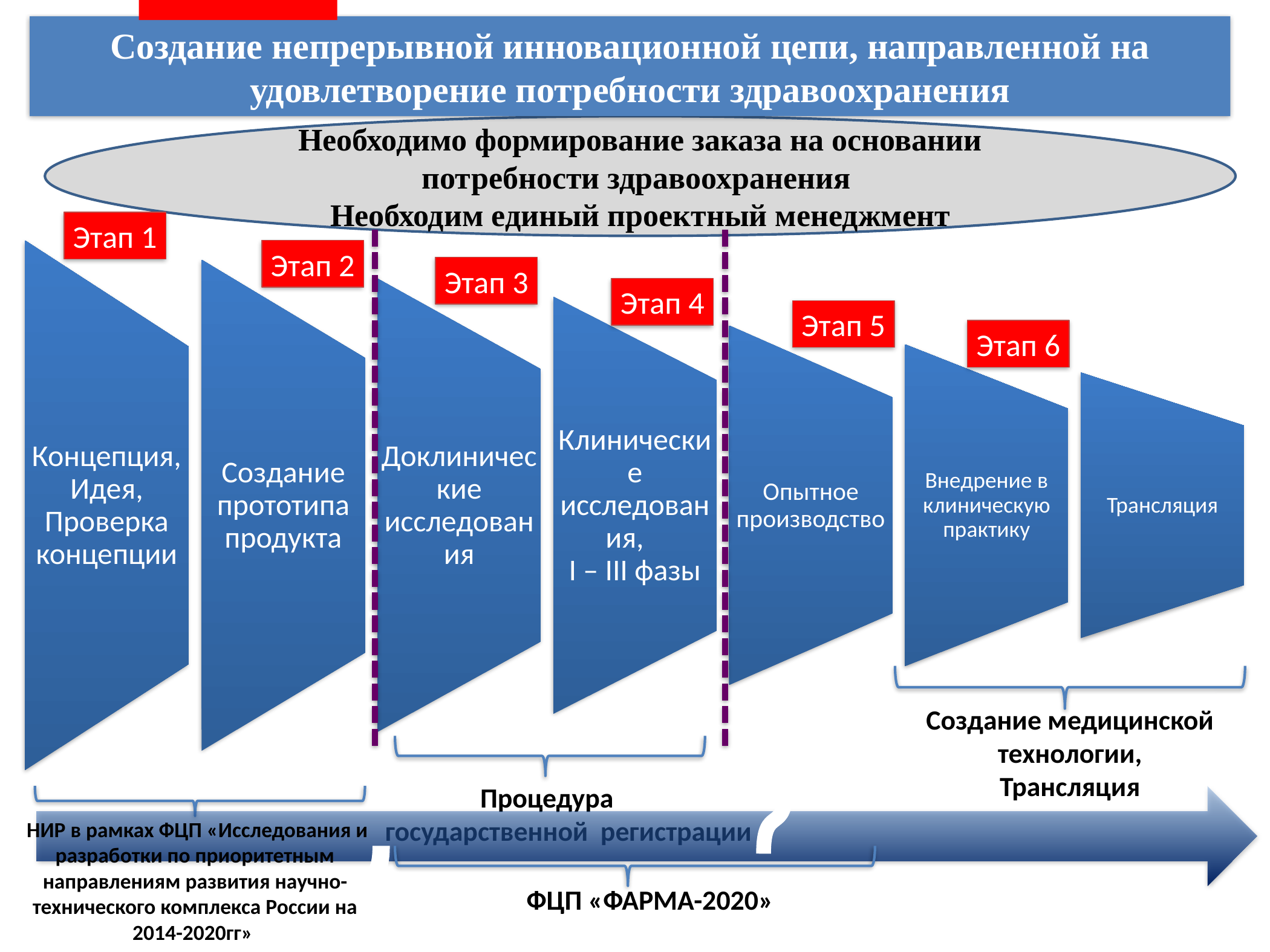

Создание непрерывной инновационной цепи, направленной на удовлетворение потребности здравоохранения
Необходимо формирование заказа на основании потребности здравоохранения
Необходим единый проектный менеджмент
Этап 1
Концепция, Идея, Проверка концепции
Создание прототипа продукта
Доклинические исследования
Клинические исследования,
I – III фазы
Опытное производство
Внедрение в клиническую практику
Трансляция
Этап 2
Этап 3
Этап 4
Этап 5
Этап 6

Создание медицинской технологии,
Трансляция
Процедура
      государственной  регистрации

 НИР в рамках ФЦП «Исследования и разработки по приоритетным направлениям развития научно-технического комплекса России на 2014-2020гг»
ФЦП «ФАРМА-2020»